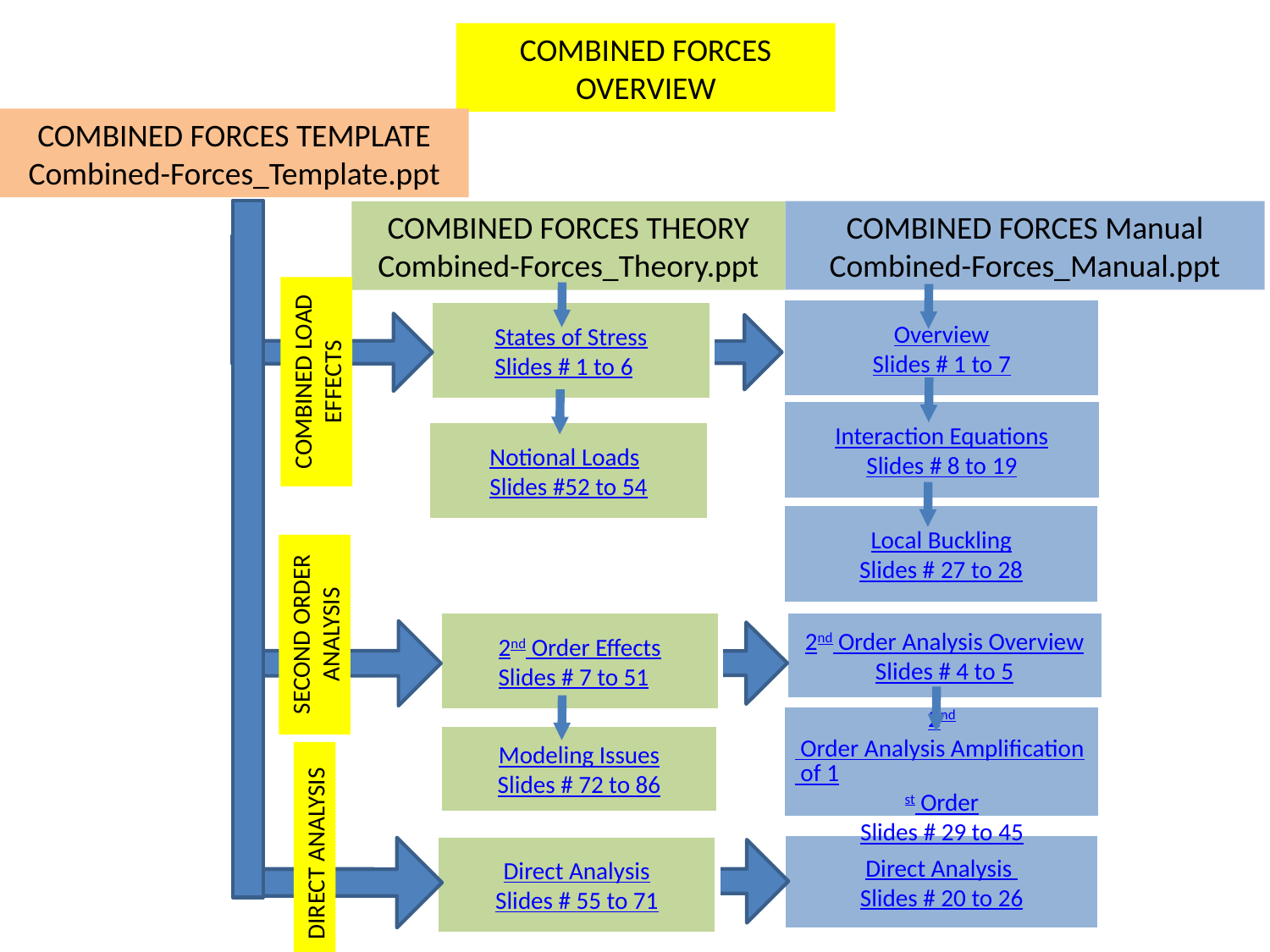

COMBINED FORCES
OVERVIEW

COMBINED FORCES TEMPLATE
Combined-Forces_Template.ppt

COMBINED FORCES Manual
Combined-Forces_Manual.ppt
COMBINED FORCES THEORY
Combined-Forces_Theory.ppt

Overview
Slides # 1 to 7
States of Stress
Slides # 1 to 6
COMBINED LOAD
EFFECTS

Interaction Equations
Slides # 8 to 19
Notional Loads
Slides #52 to 54
Local Buckling
Slides # 27 to 28

SECOND ORDER
ANALYSIS
2nd Order Effects
Slides # 7 to 51
2nd Order Analysis Overview
Slides # 4 to 5
2nd Order Analysis Amplification of 1st Order
Slides # 29 to 45
Modeling Issues
Slides # 72 to 86

DIRECT ANALYSIS
Direct Analysis
Slides # 20 to 26
Direct Analysis
Slides # 55 to 71